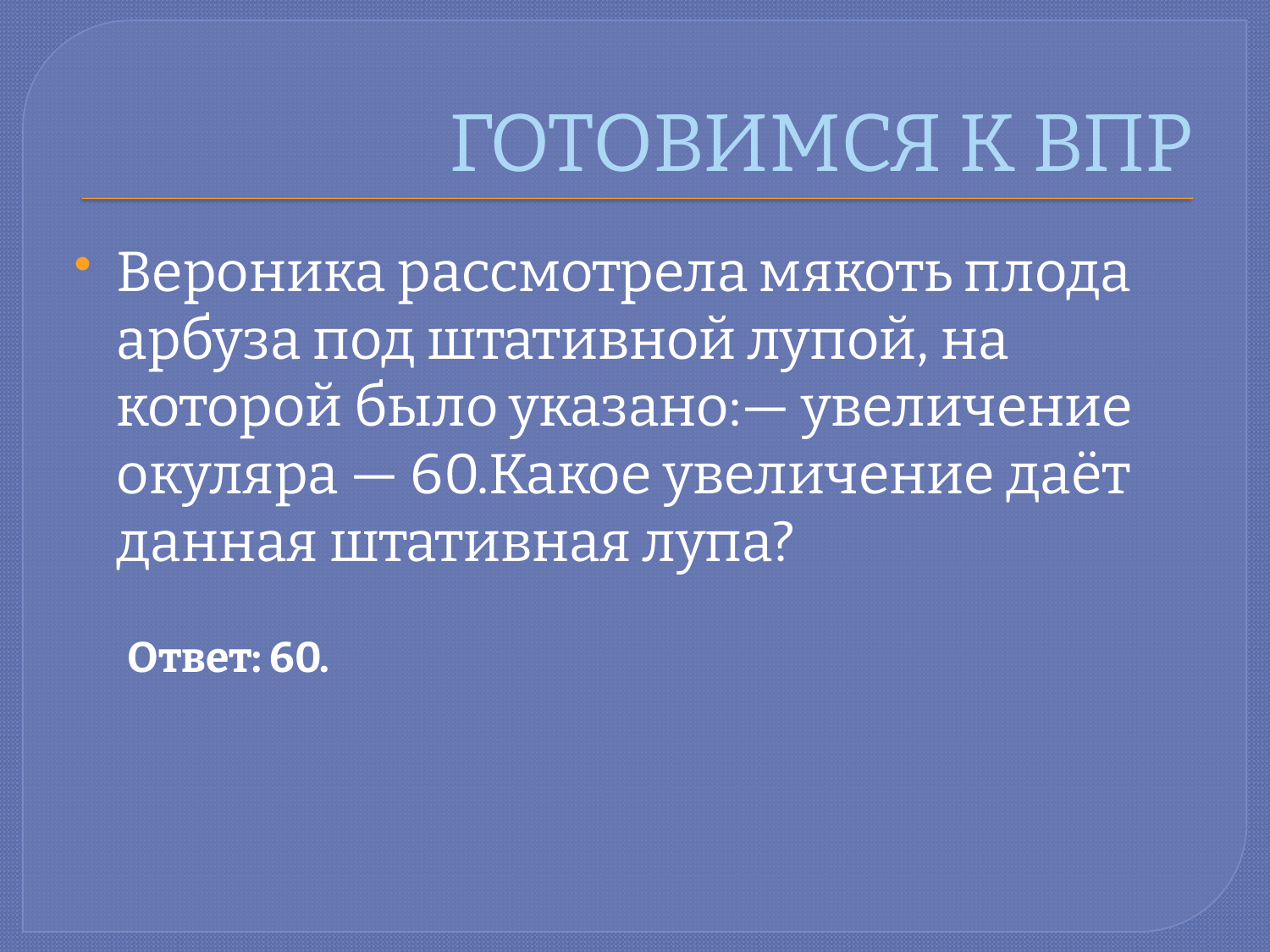

# ГОТОВИМСЯ К ВПР
Вероника рассмотрела мякоть плода арбуза под штативной лупой, на которой было указано:— увеличение окуляра  — 60.Какое увеличение даёт данная штативная лупа?
Ответ: 60.